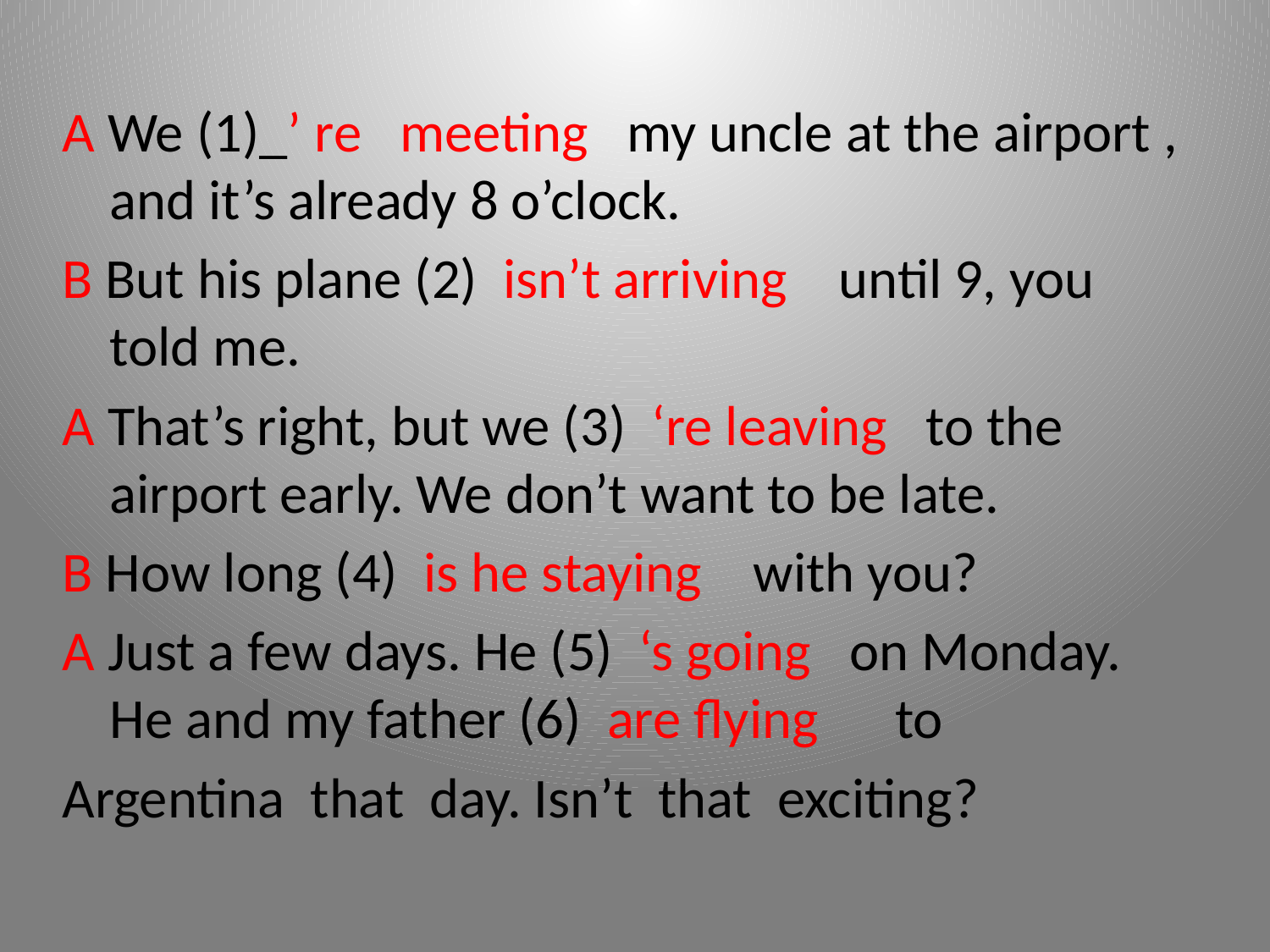

#
A We (1)_’ re   meeting   my uncle at the airport , and it’s already 8 o’clock.
B But his plane (2)  isn’t arriving    until 9, you told me.
A That’s right, but we (3)  ‘re leaving   to the airport early. We don’t want to be late.
B How long (4)  is he staying    with you?
A Just a few days. He (5)  ‘s going   on Monday. He and my father (6)  are flying      to
Argentina  that  day. Isn’t  that  exciting?